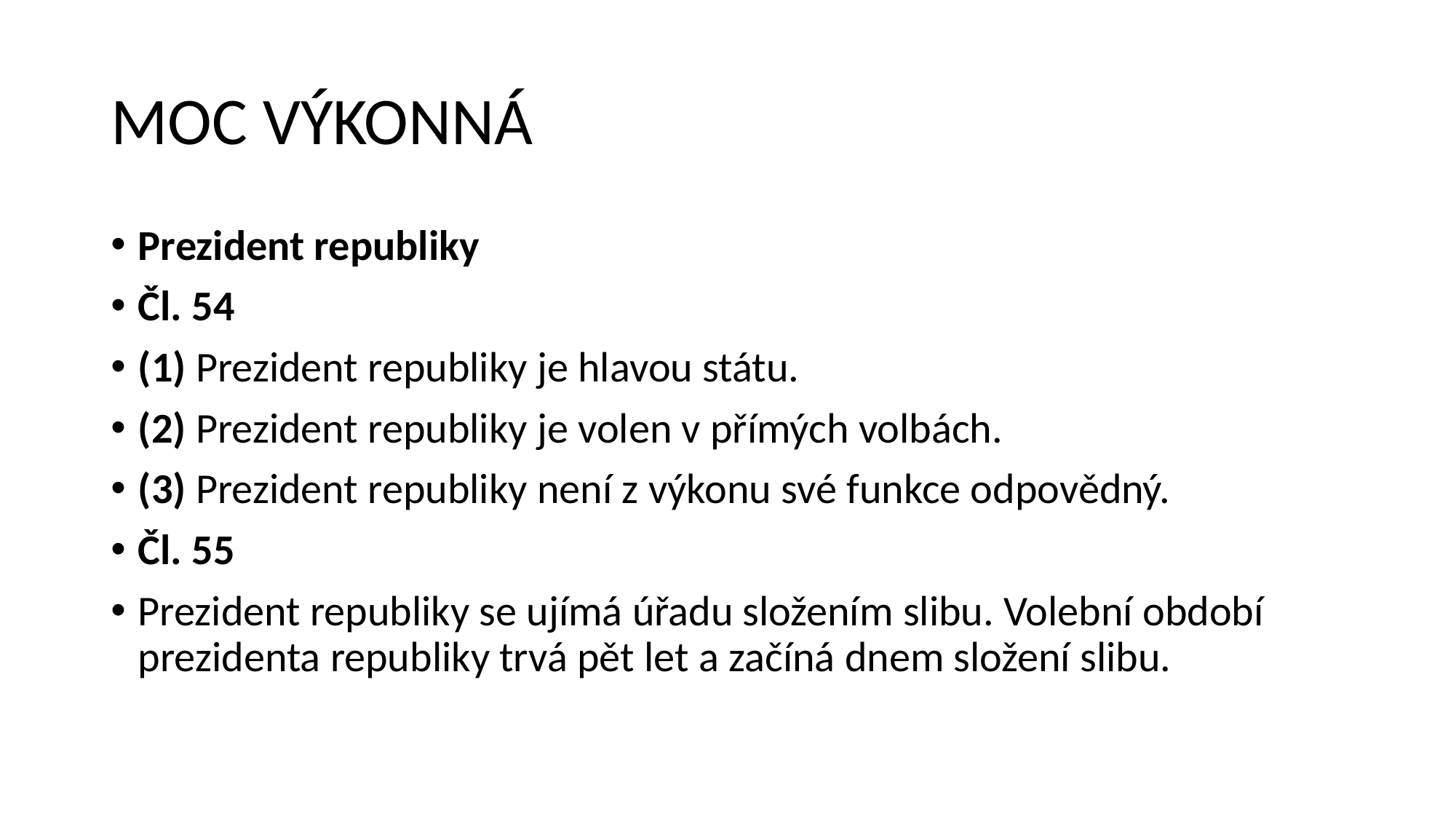

# MOC VÝKONNÁ
Prezident republiky
Čl. 54
(1) Prezident republiky je hlavou státu.
(2) Prezident republiky je volen v přímých volbách.
(3) Prezident republiky není z výkonu své funkce odpovědný.
Čl. 55
Prezident republiky se ujímá úřadu složením slibu. Volební období prezidenta republiky trvá pět let a začíná dnem složení slibu.